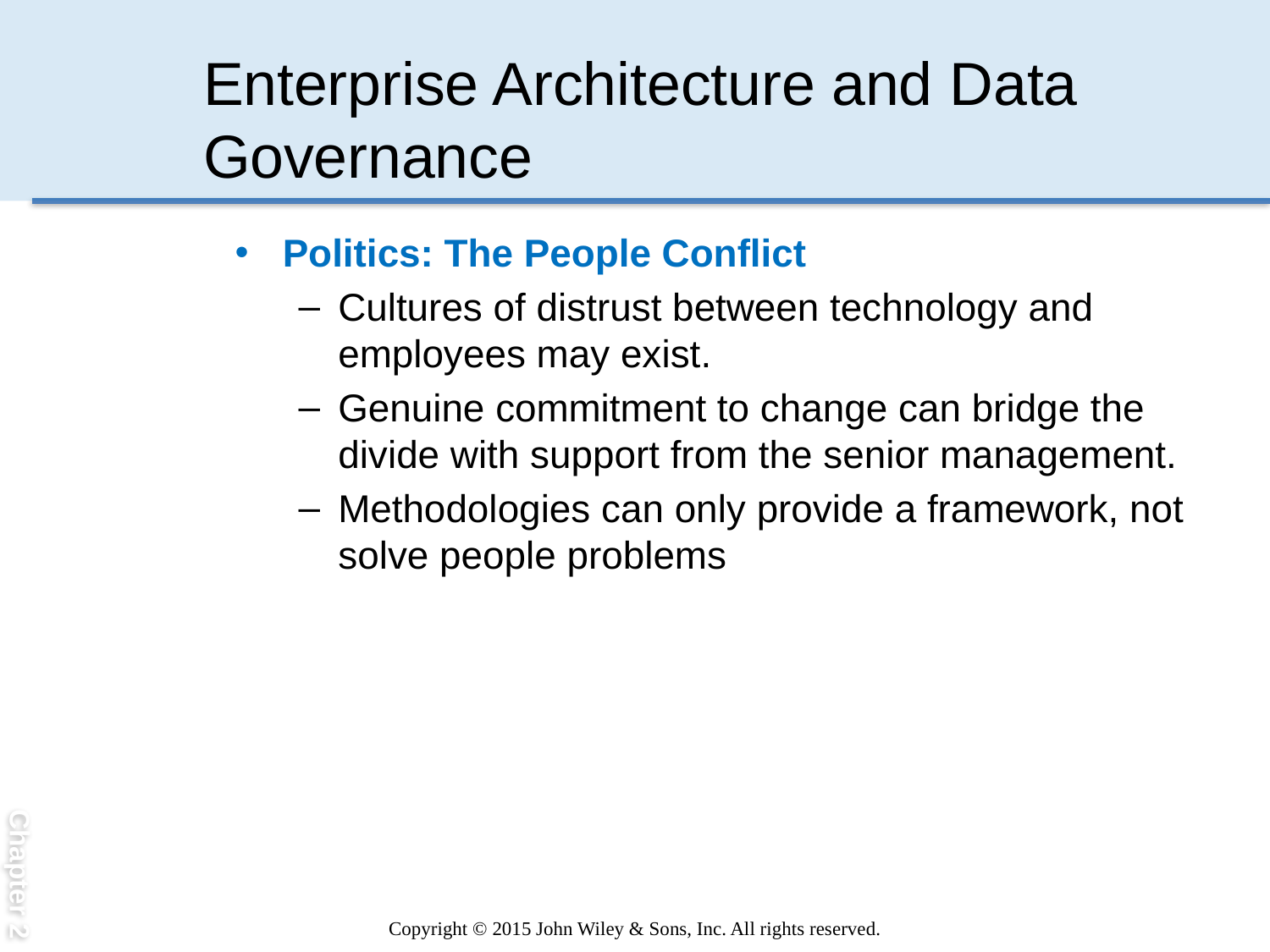

Chapter 2
# Enterprise Architecture and Data Governance
Politics: The People Conflict
Cultures of distrust between technology and employees may exist.
Genuine commitment to change can bridge the divide with support from the senior management.
Methodologies can only provide a framework, not solve people problems